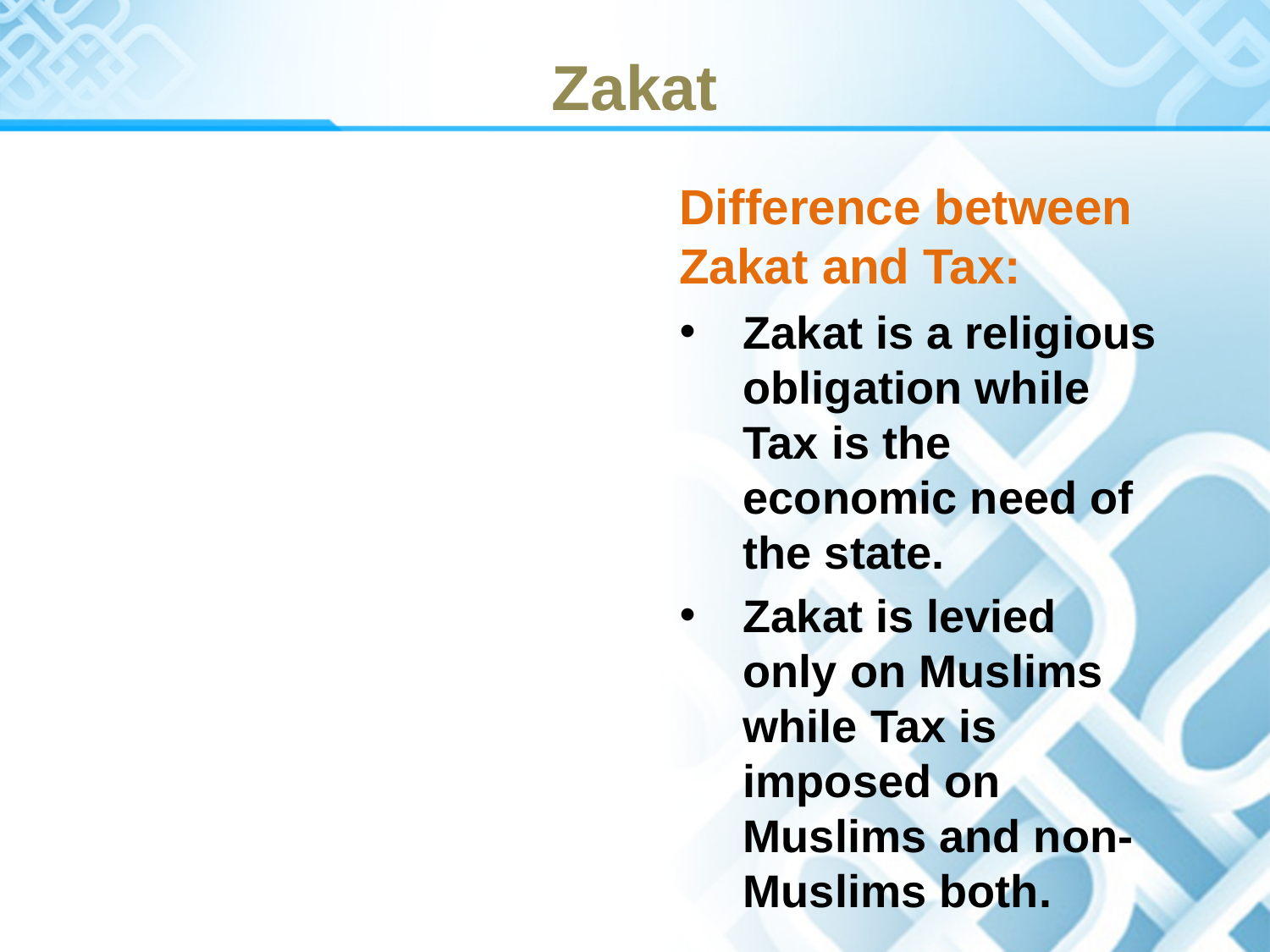

Zakat
Difference between Zakat and Tax:
Zakat is a religious obligation while Tax is the economic need of the state.
Zakat is levied only on Muslims while Tax is imposed on Muslims and non-Muslims both.